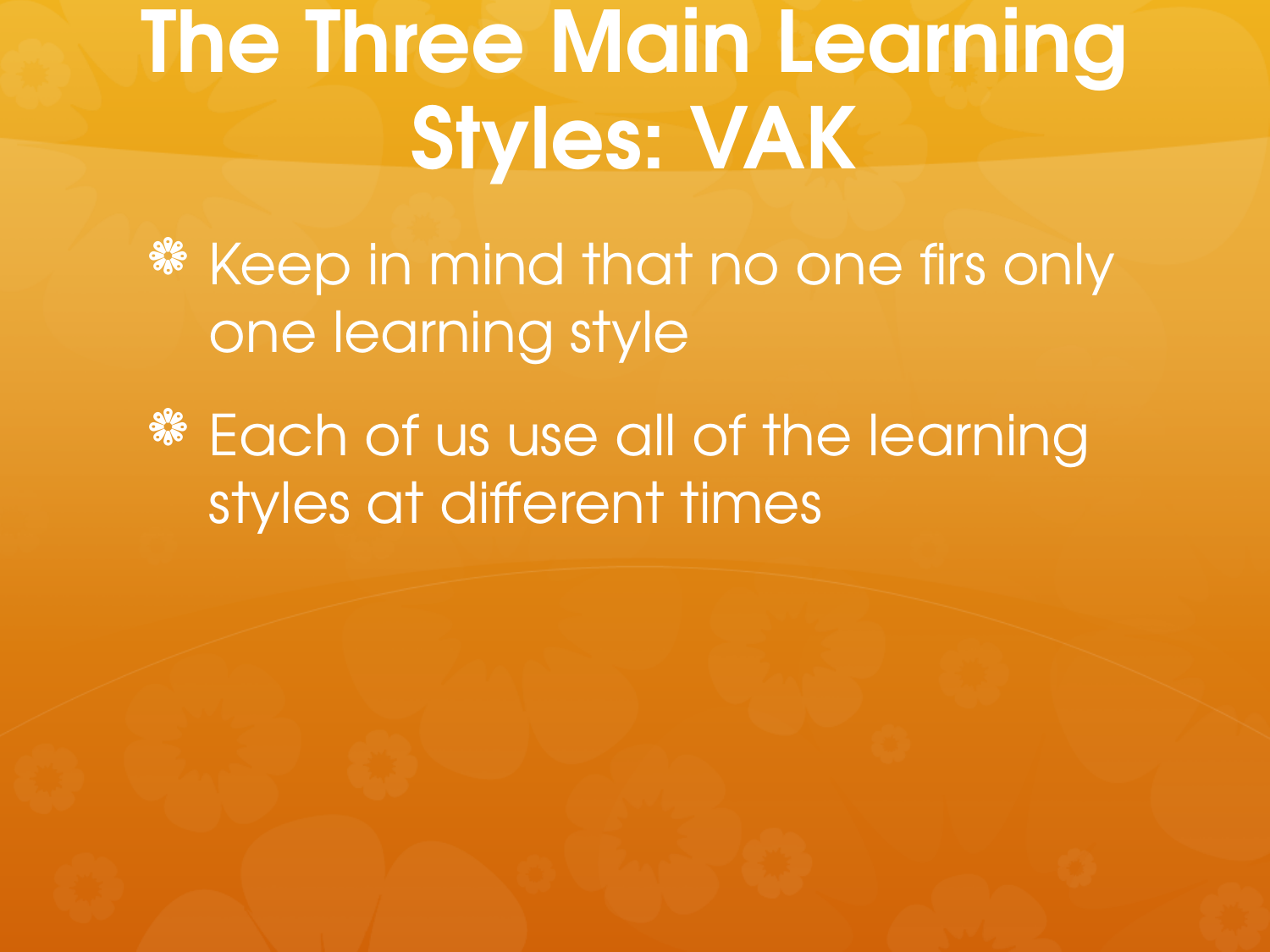

# The Three Main Learning Styles: VAK
Keep in mind that no one firs only one learning style
Each of us use all of the learning styles at different times